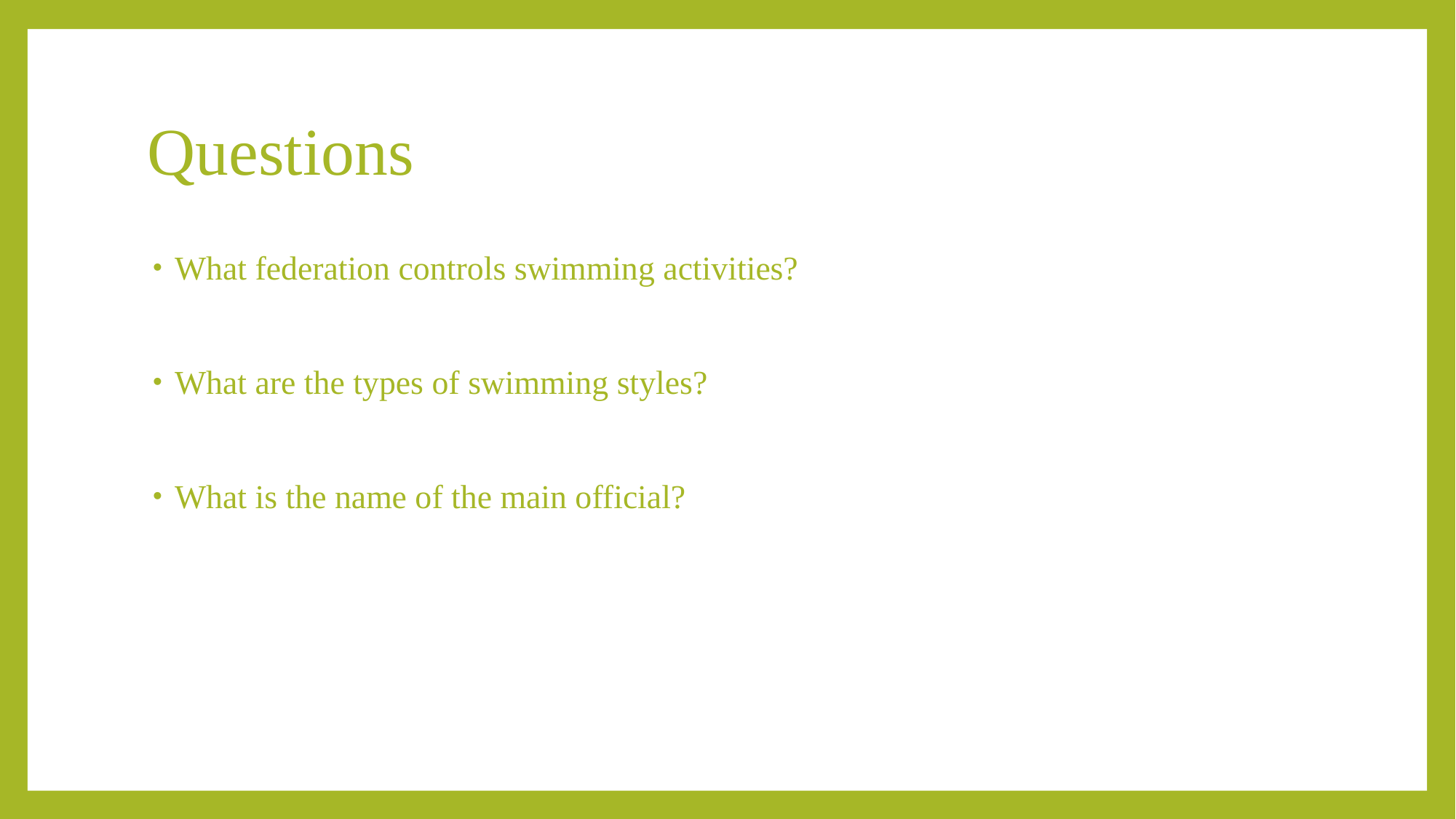

# Questions
What federation controls swimming activities?

What are the types of swimming styles?

What is the name of the main official?